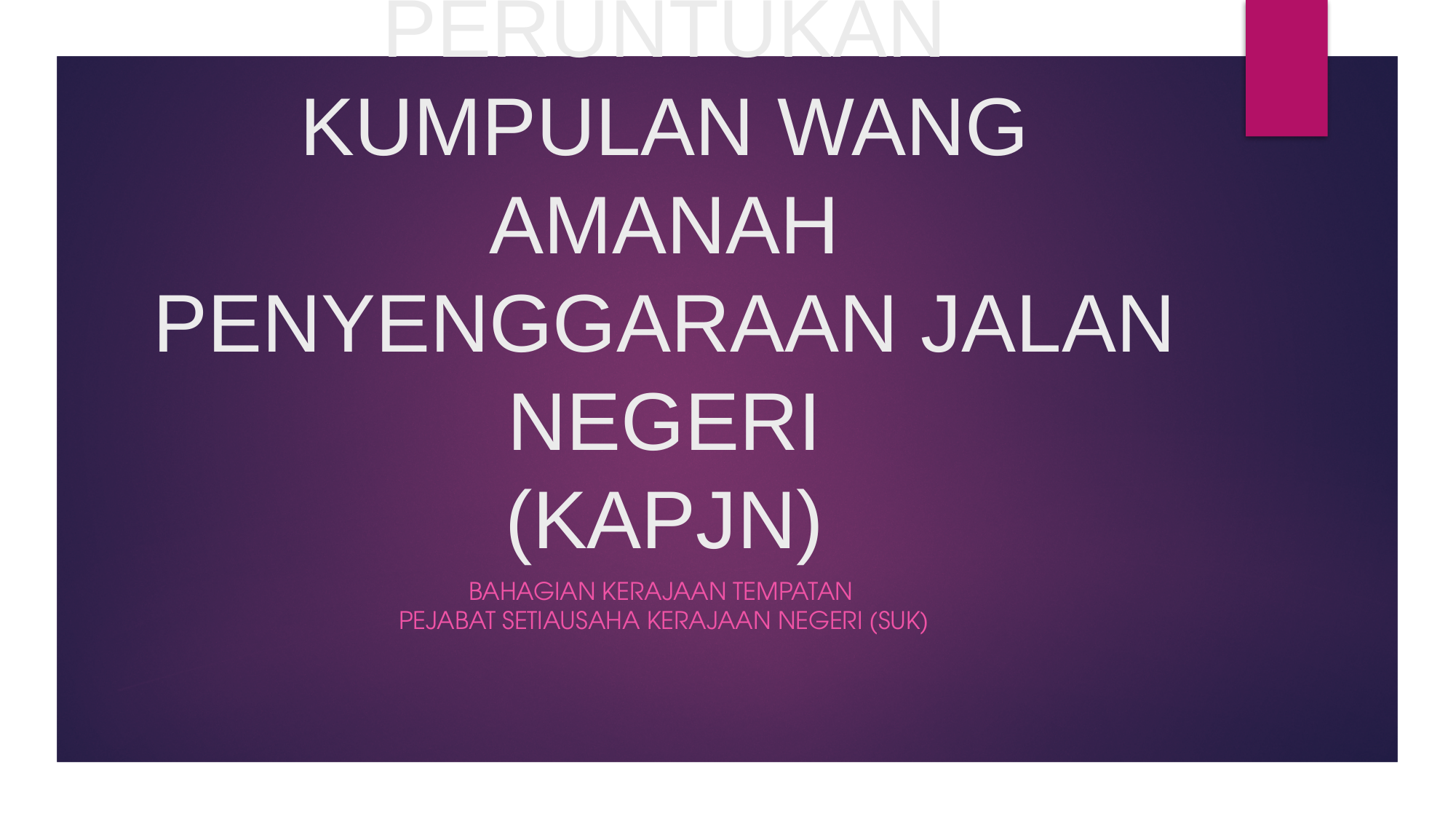

# PELAKSANAAN PERUNTUKAN KUMPULAN WANG AMANAH PENYENGGARAAN JALAN NEGERI (KAPJN)
BAHAGIAN KERAJAAN TEMPATAN
PEJABAT SETIAUSAHA KERAJAAN NEGERI (SUK)